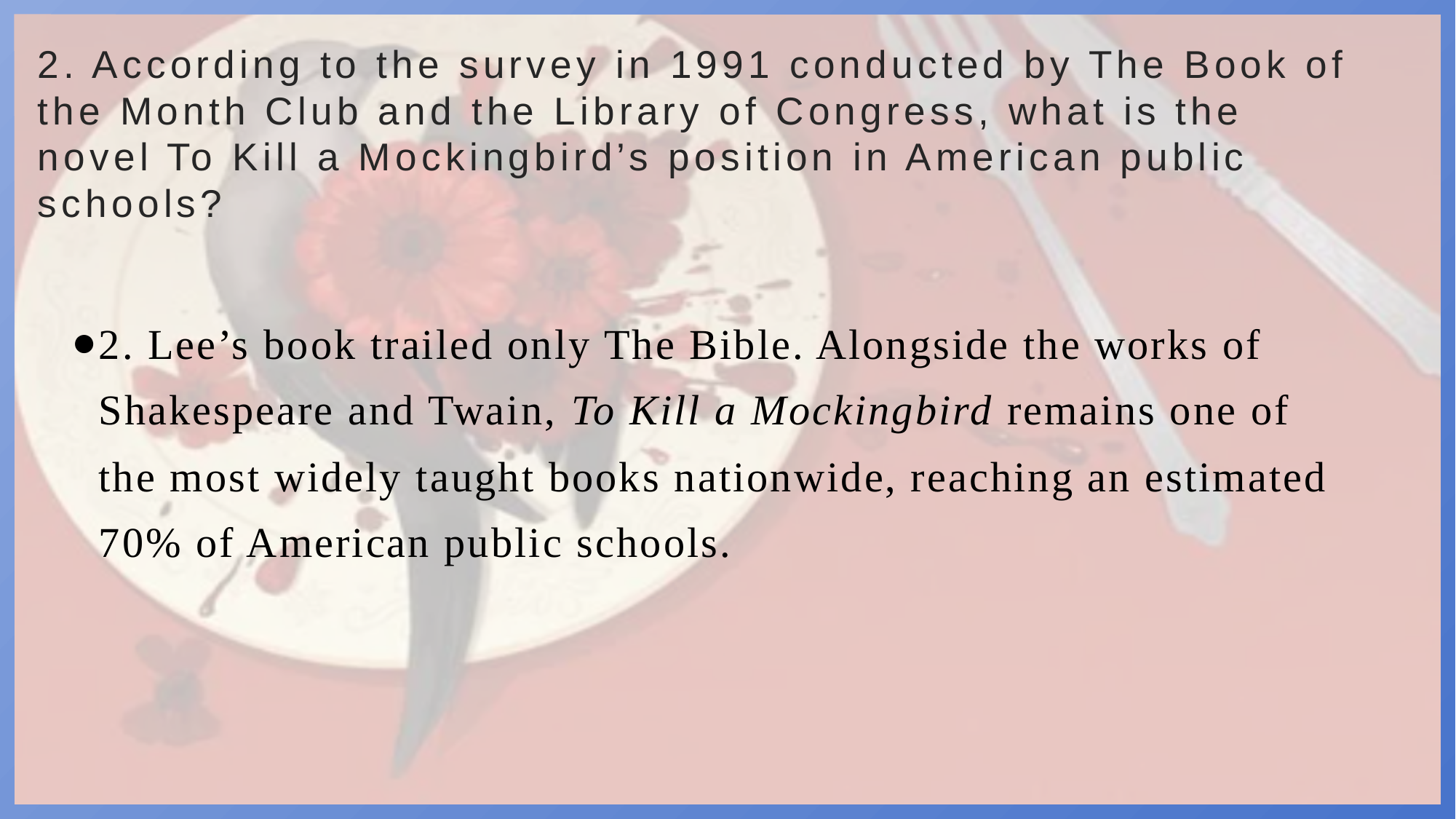

# 2. According to the survey in 1991 conducted by The Book of the Month Club and the Library of Congress, what is the novel To Kill a Mockingbird’s position in American public schools?
2. Lee’s book trailed only The Bible. Alongside the works of Shakespeare and Twain, To Kill a Mockingbird remains one of the most widely taught books nationwide, reaching an estimated 70% of American public schools.